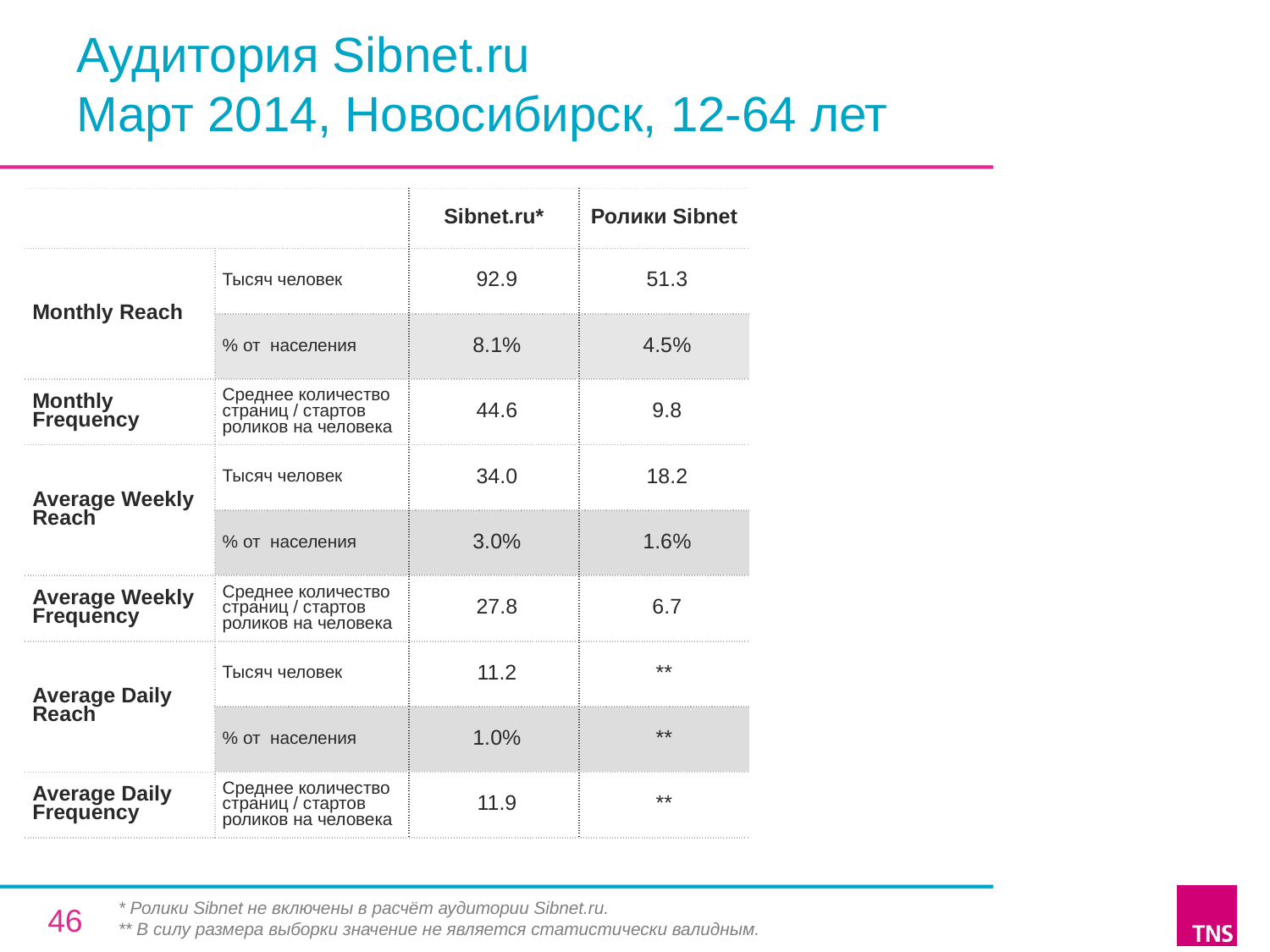

# Аудитория Sibnet.ru Март 2014, Новосибирск, 12-64 лет
|  |  | Sibnet.ru\* | Ролики Sibnet |
| --- | --- | --- | --- |
| Monthly Reach | Тысяч человек | 92.9 | 51.3 |
|  | % от населения | 8.1% | 4.5% |
| Monthly Frequency | Среднее количество страниц / стартов роликов на человека | 44.6 | 9.8 |
| Average Weekly Reach | Тысяч человек | 34.0 | 18.2 |
|  | % от населения | 3.0% | 1.6% |
| Average Weekly Frequency | Среднее количество страниц / стартов роликов на человека | 27.8 | 6.7 |
| Average Daily Reach | Тысяч человек | 11.2 | \*\* |
|  | % от населения | 1.0% | \*\* |
| Average Daily Frequency | Среднее количество страниц / стартов роликов на человека | 11.9 | \*\* |
* Ролики Sibnet не включены в расчёт аудитории Sibnet.ru.
** В силу размера выборки значение не является статистически валидным.
46